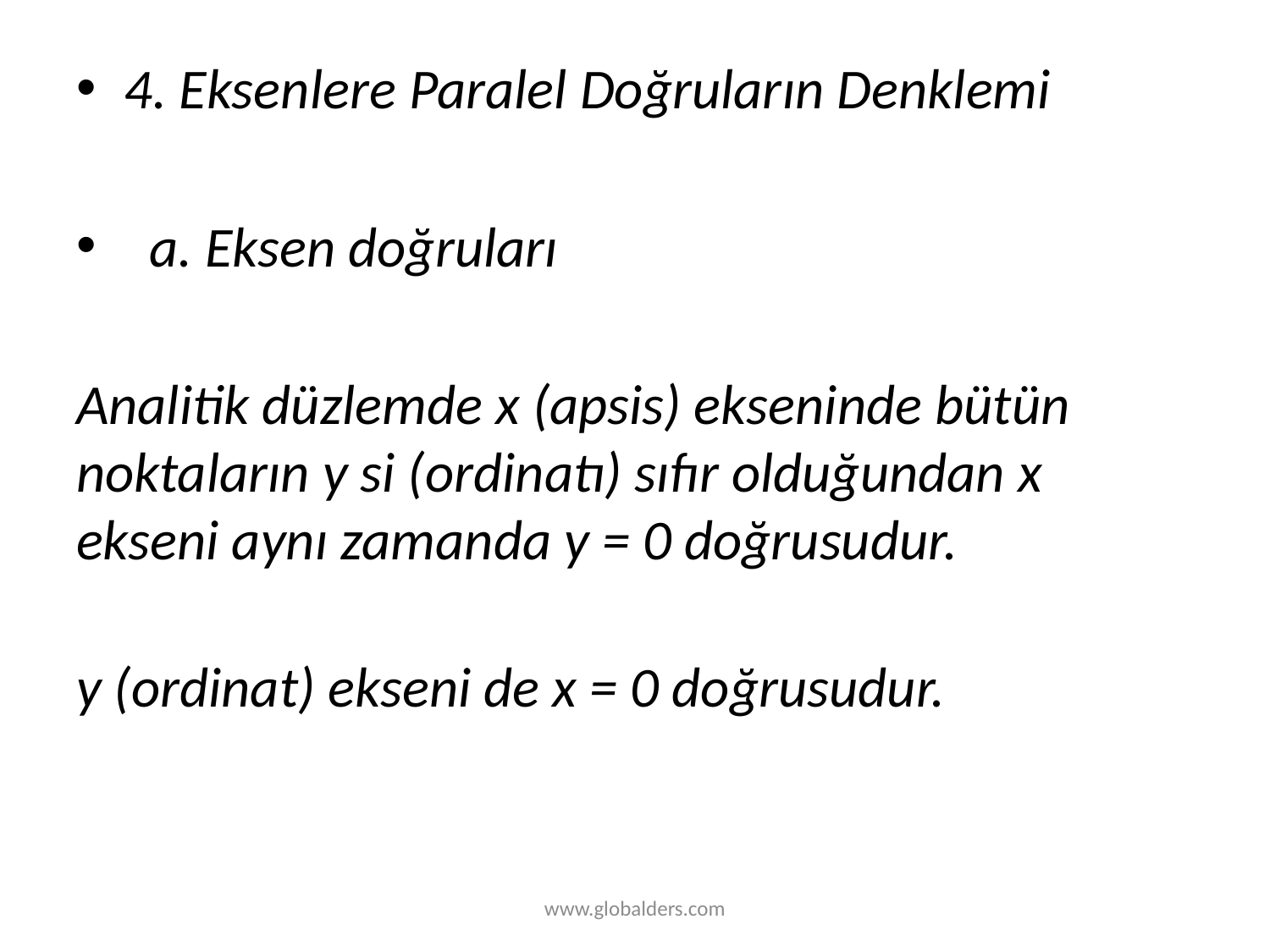

4. Eksenlere Paralel Doğruların Denklemi

  a. Eksen doğruları

Analitik düzlemde x (apsis) ekseninde bütün        noktaların y si (ordinatı) sıfır olduğundan x ekseni aynı zamanda y = 0 doğrusudur.
y (ordinat) ekseni de x = 0 doğrusudur.

www.globalders.com